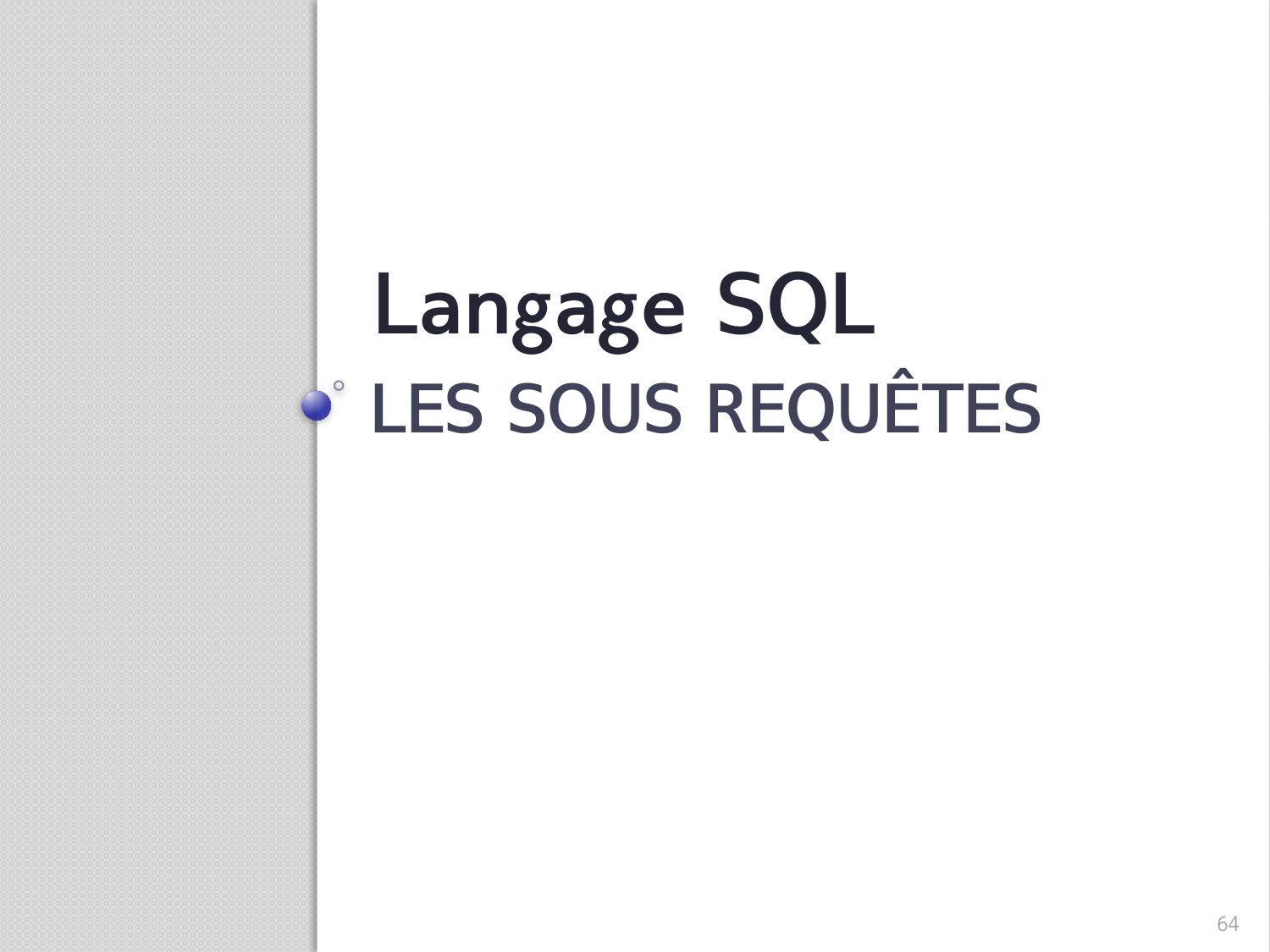

Langage SQL
# Les sous requêtes
64